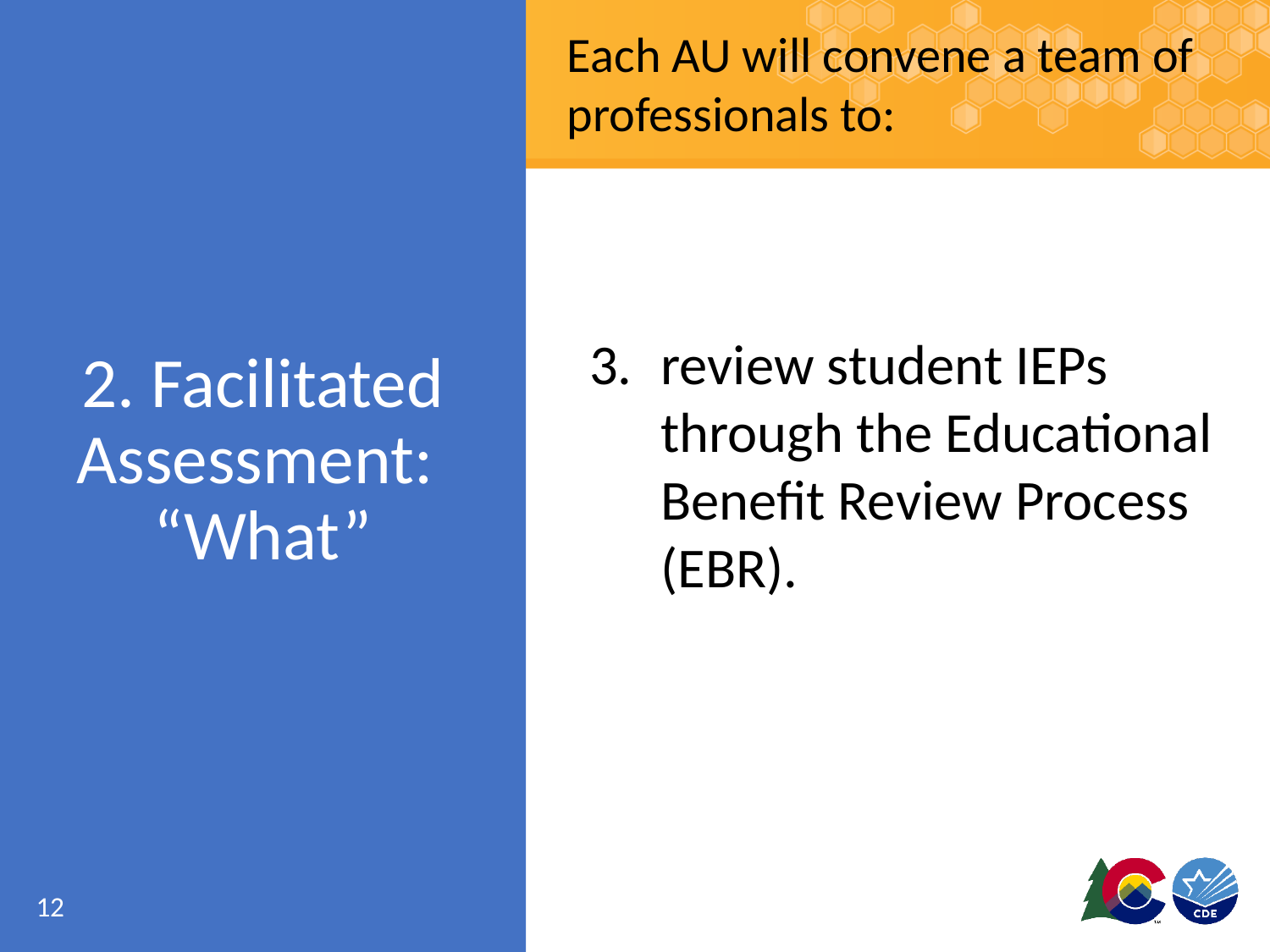

Each AU will convene a team of professionals to:

review student IEPs through the Educational Benefit Review Process (EBR).

# 2. Facilitated Assessment: “What”
12